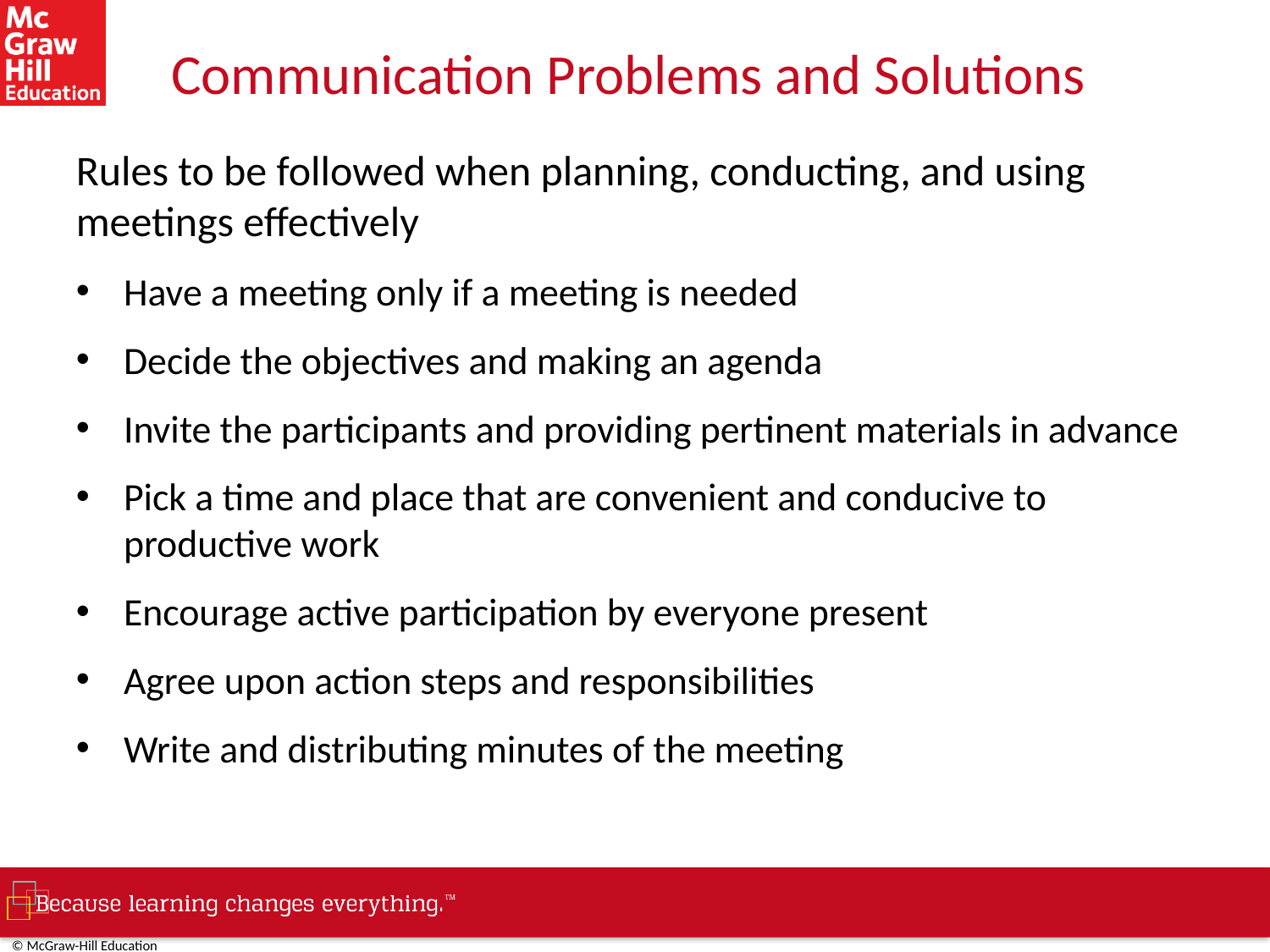

# Communication Problems and Solutions
Rules to be followed when planning, conducting, and using meetings effectively
Have a meeting only if a meeting is needed
Decide the objectives and making an agenda
Invite the participants and providing pertinent materials in advance
Pick a time and place that are convenient and conducive to productive work
Encourage active participation by everyone present
Agree upon action steps and responsibilities
Write and distributing minutes of the meeting